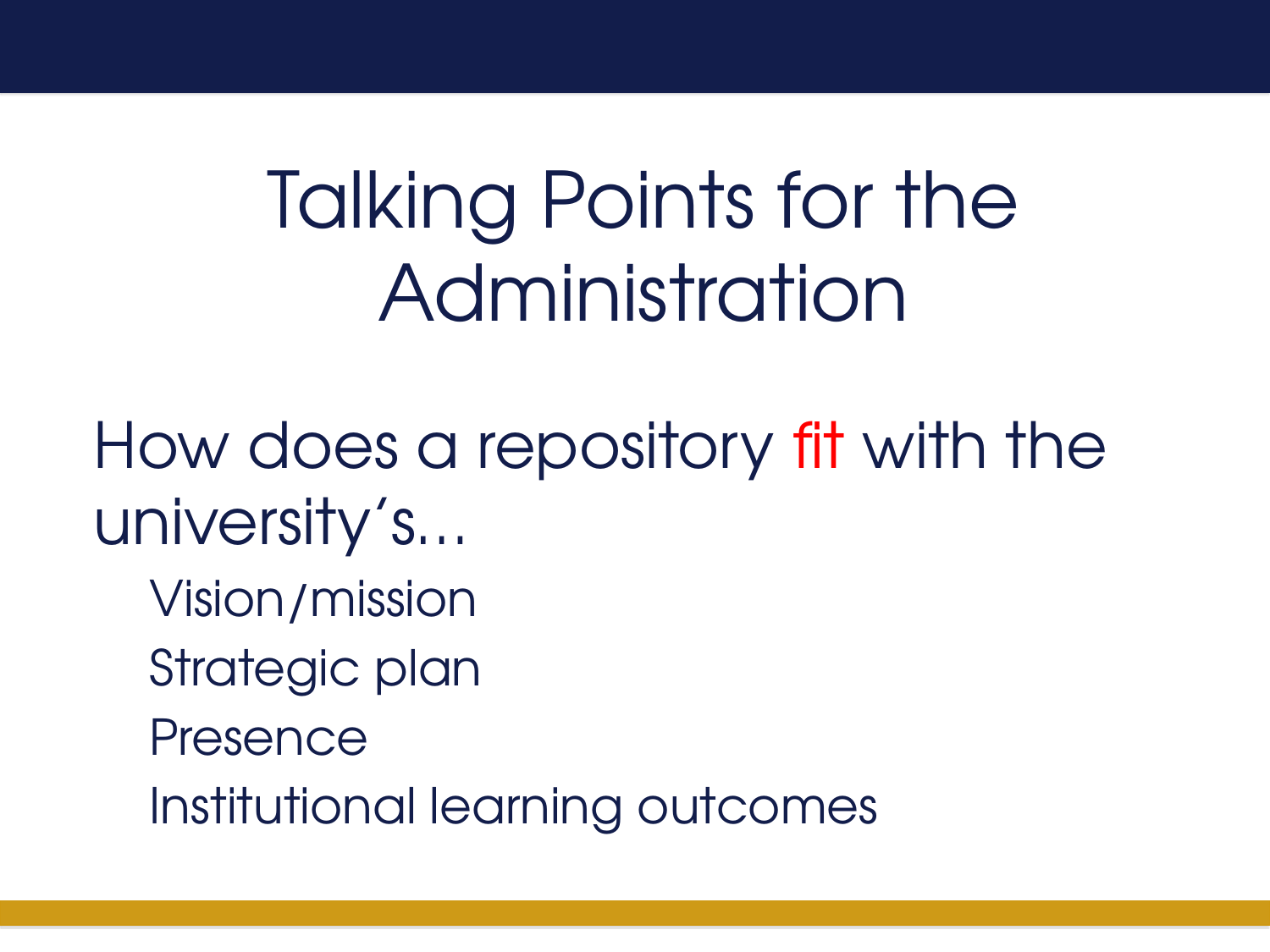

# Talking Points for the Administration
How does a repository fit with the university’s…
Vision/mission
Strategic plan
Presence
Institutional learning outcomes